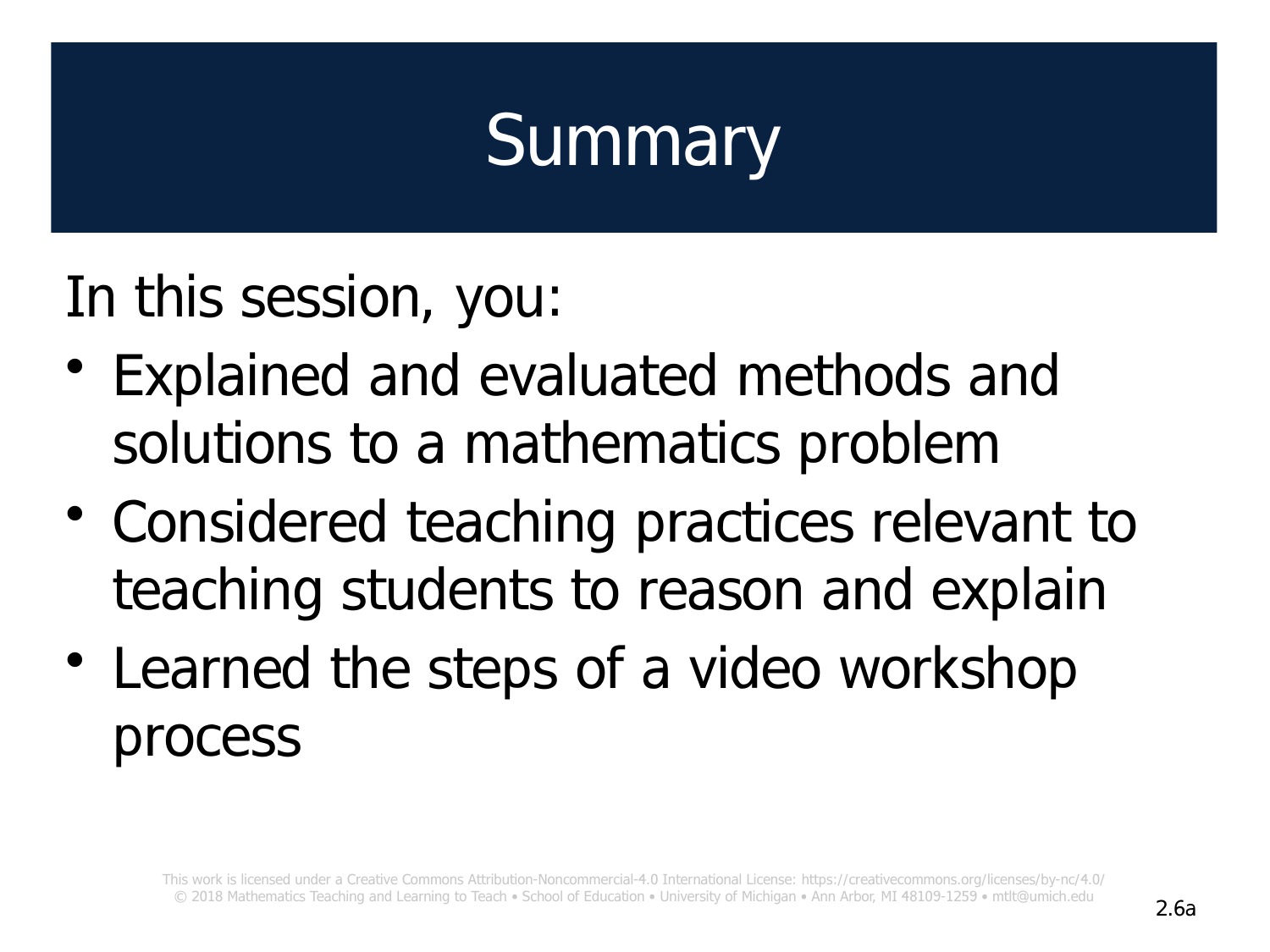

# Summary
In this session, you:
Explained and evaluated methods and solutions to a mathematics problem
Considered teaching practices relevant to teaching students to reason and explain
Learned the steps of a video workshop process
This work is licensed under a Creative Commons Attribution-Noncommercial-4.0 International License: https://creativecommons.org/licenses/by-nc/4.0/
© 2018 Mathematics Teaching and Learning to Teach • School of Education • University of Michigan • Ann Arbor, MI 48109-1259 • mtlt@umich.edu
2.6a